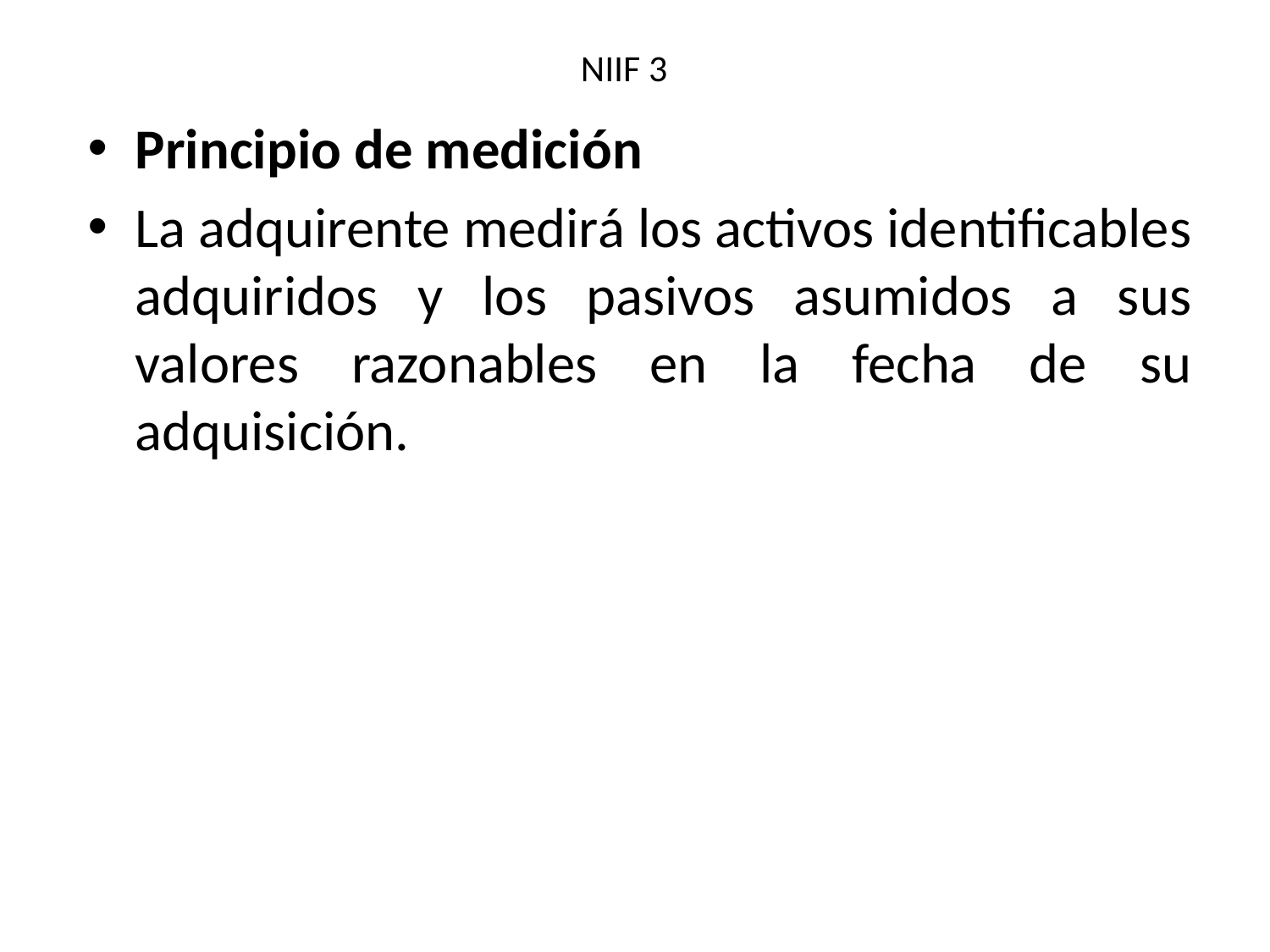

# NIIF 3
Principio de medición
La adquirente medirá los activos identificables adquiridos y los pasivos asumidos a sus valores razonables en la fecha de su adquisición.